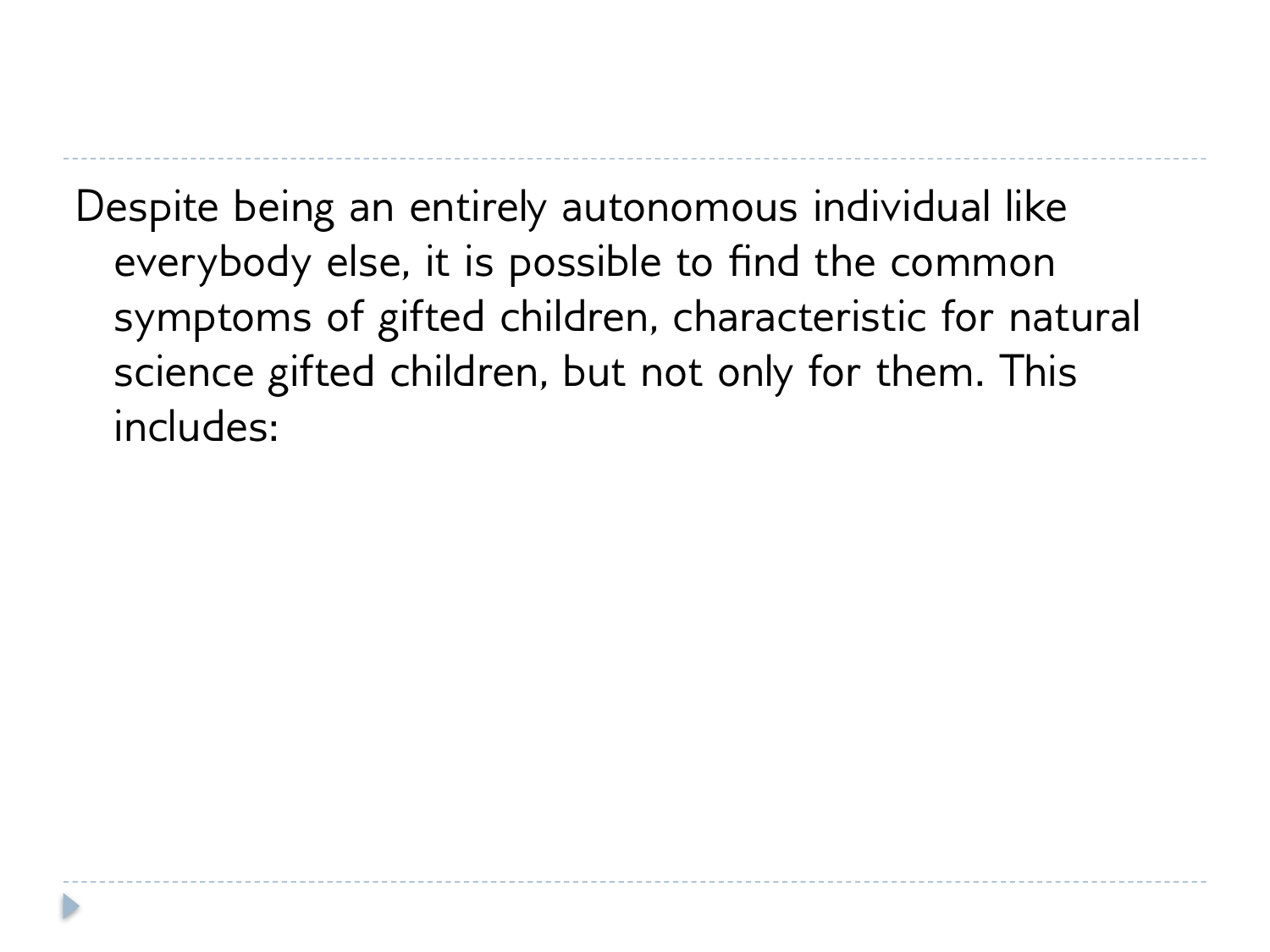

#
Despite being an entirely autonomous individual like everybody else, it is possible to find the common symptoms of gifted children, characteristic for natural science gifted children, but not only for them. This includes: